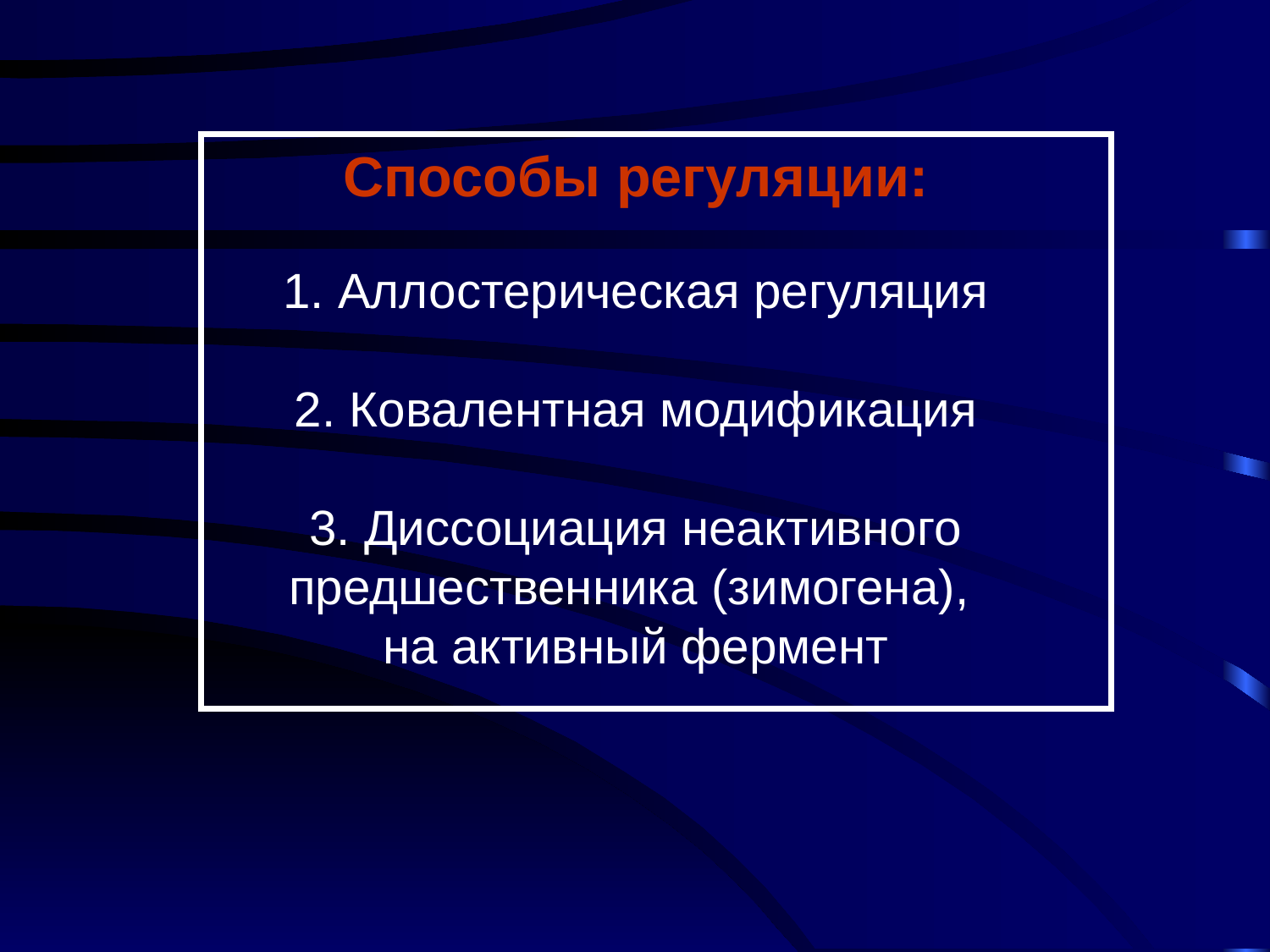

Способы регуляции:

1. Аллостерическая регуляция

2. Ковалентная модификация

3. Диссоциация неактивного
предшественника (зимогена),
на активный фермент